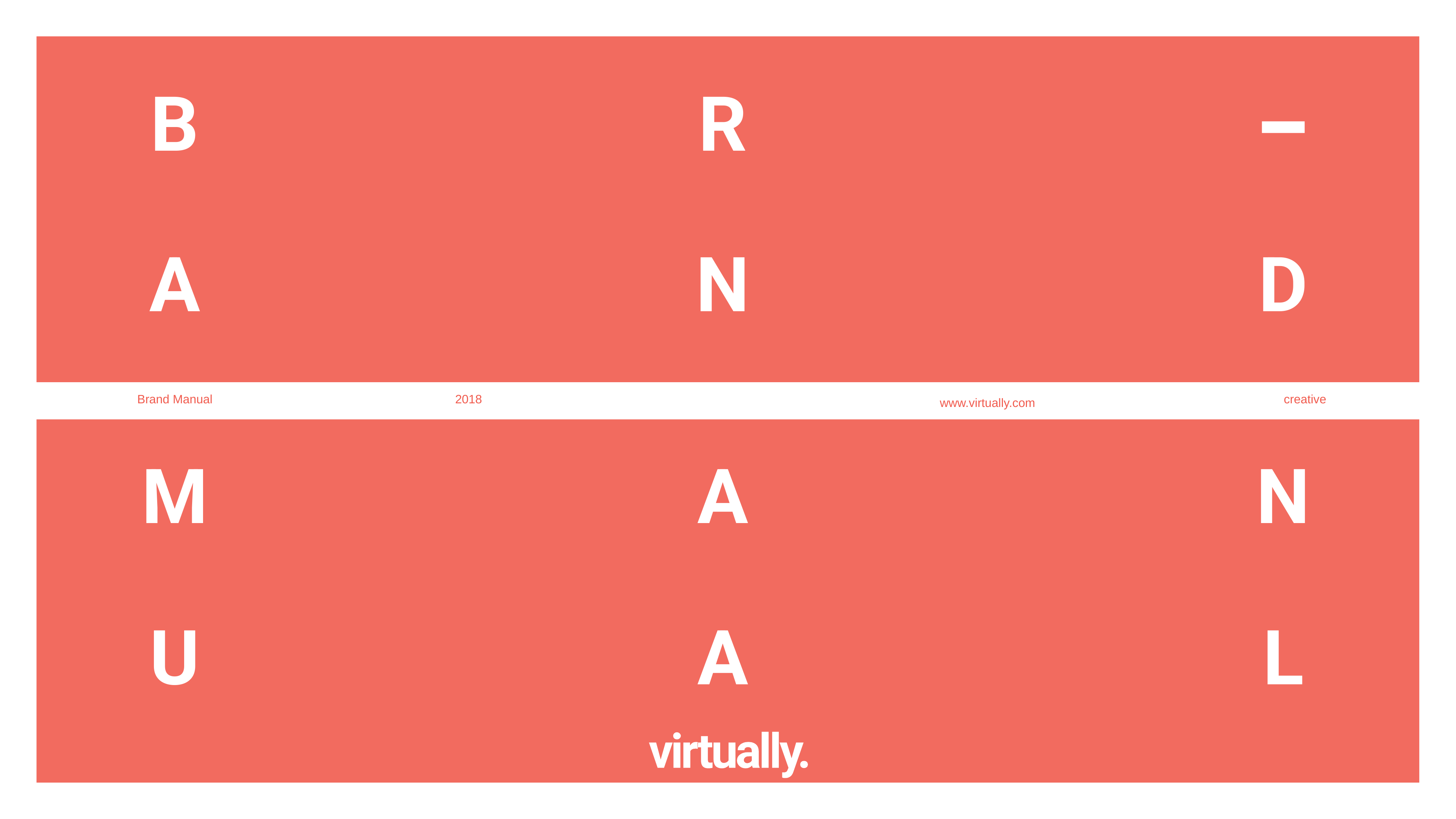

R
B

N
D
A

Brand Manual
2018
creative
www.virtually.com
M
A
N
A
L
U